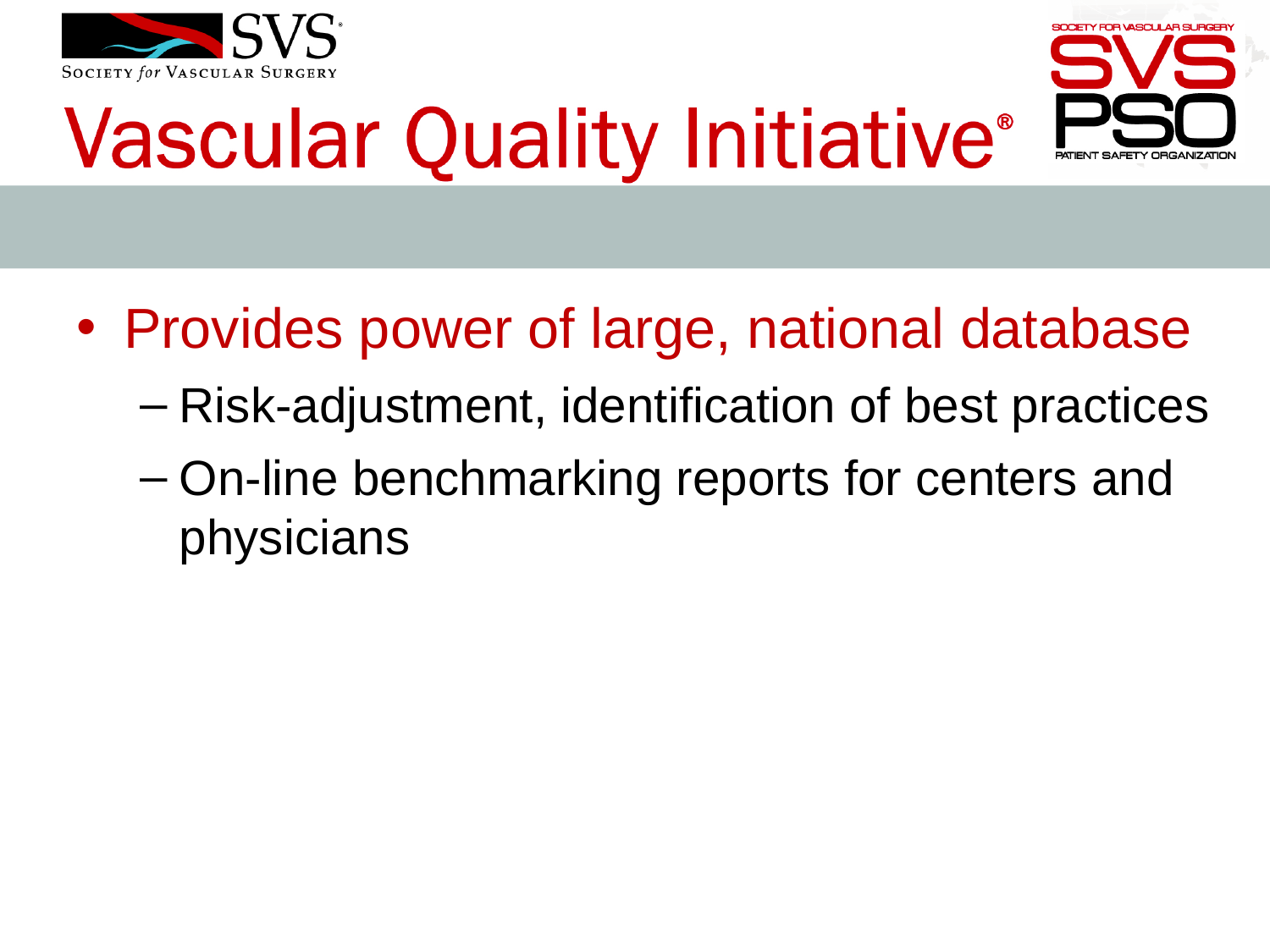

Provides power of large, national database
Risk-adjustment, identification of best practices
On-line benchmarking reports for centers and physicians